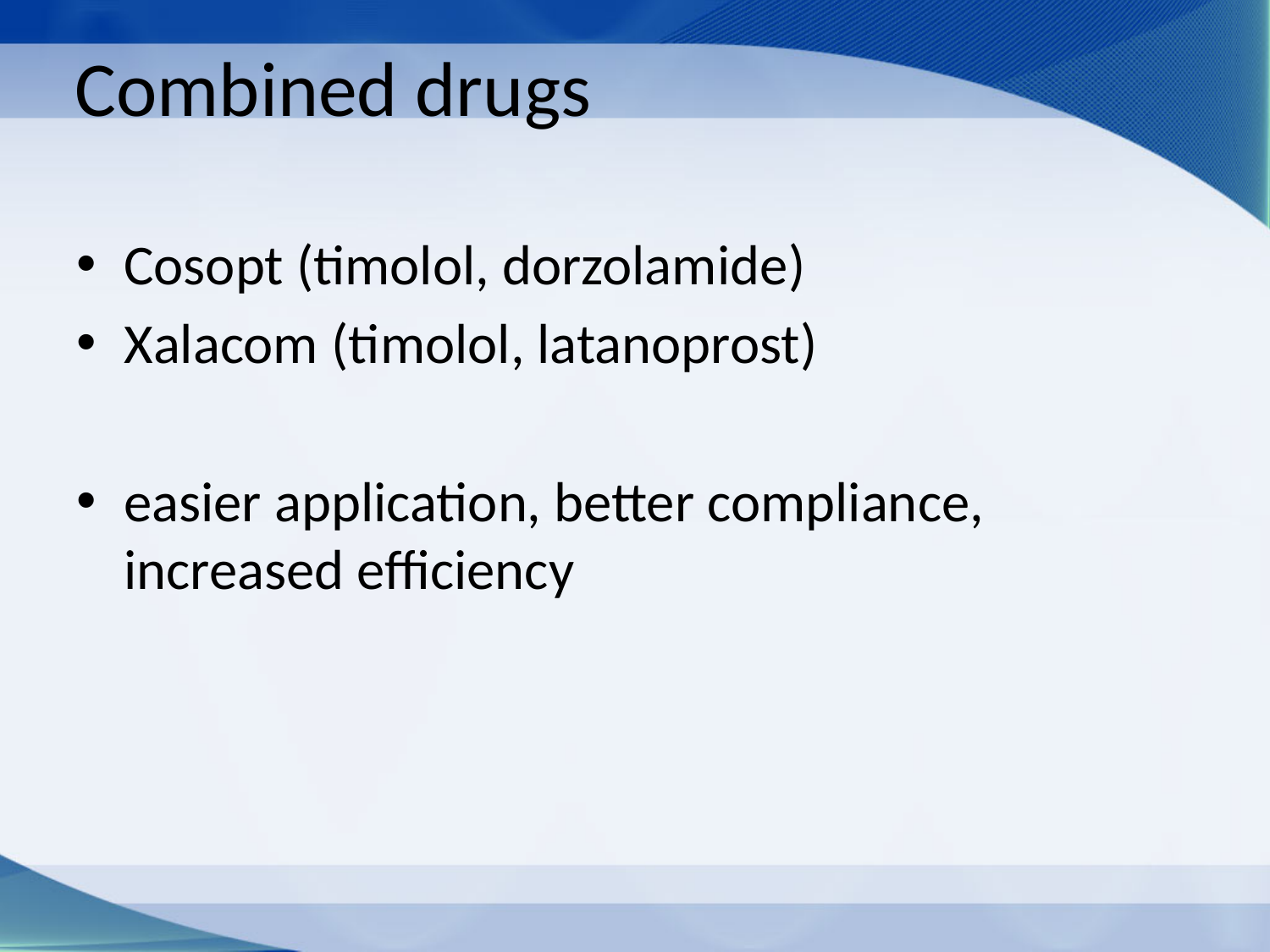

# Combined drugs
Cosopt (timolol, dorzolamide)
Xalacom (timolol, latanoprost)

easier application, better compliance, increased efficiency